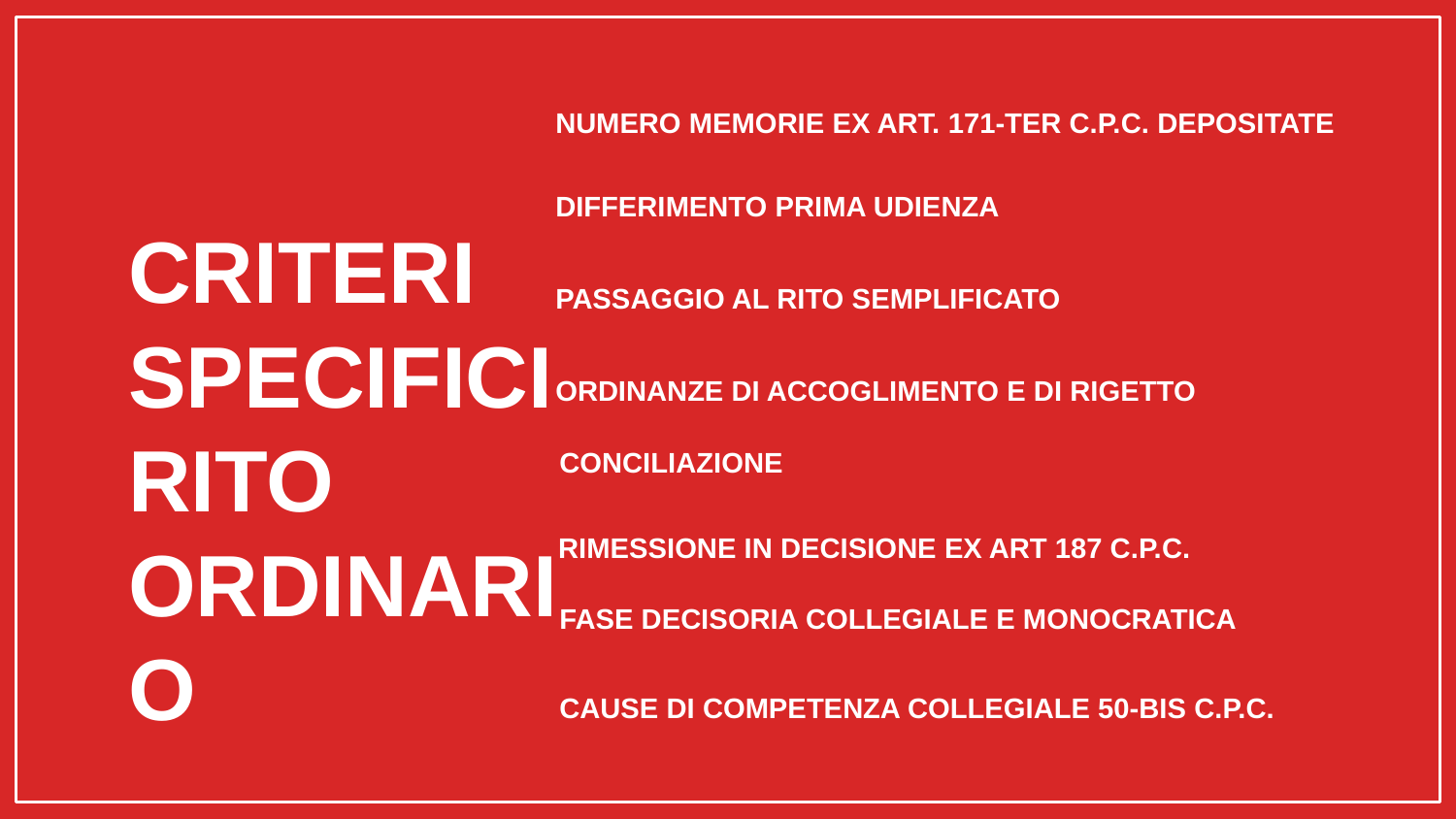

NUMERO MEMORIE EX ART. 171-TER C.P.C. DEPOSITATE
DIFFERIMENTO PRIMA UDIENZA
# CRITERI SPECIFICI
RITO
ORDINARIO
PASSAGGIO AL RITO SEMPLIFICATO
ORDINANZE DI ACCOGLIMENTO E DI RIGETTO
CONCILIAZIONE
RIMESSIONE IN DECISIONE EX ART 187 C.P.C.
FASE DECISORIA COLLEGIALE E MONOCRATICA
CAUSE DI COMPETENZA COLLEGIALE 50-BIS C.P.C.